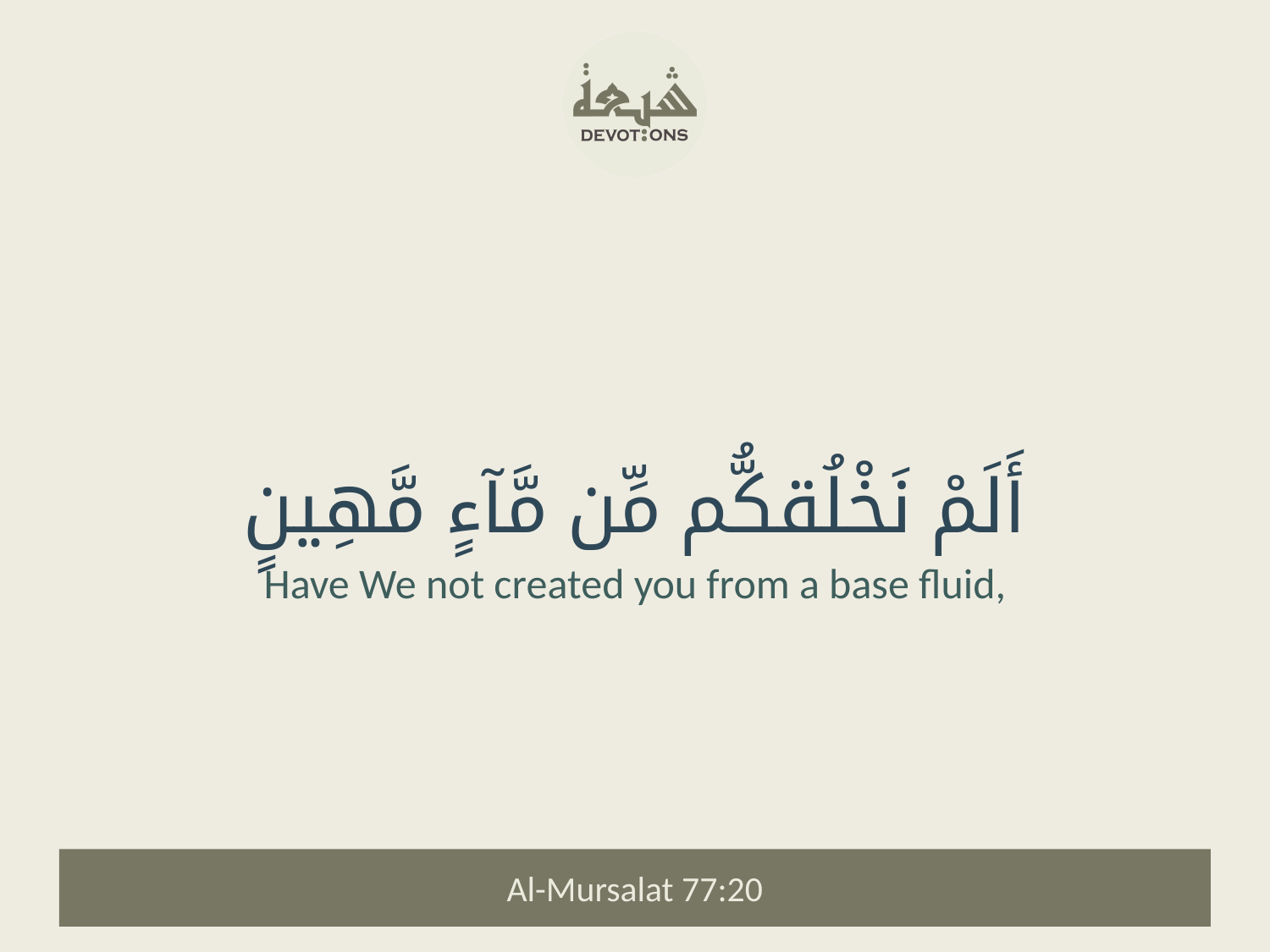

أَلَمْ نَخْلُقكُّم مِّن مَّآءٍ مَّهِينٍ
Have We not created you from a base fluid,
Al-Mursalat 77:20